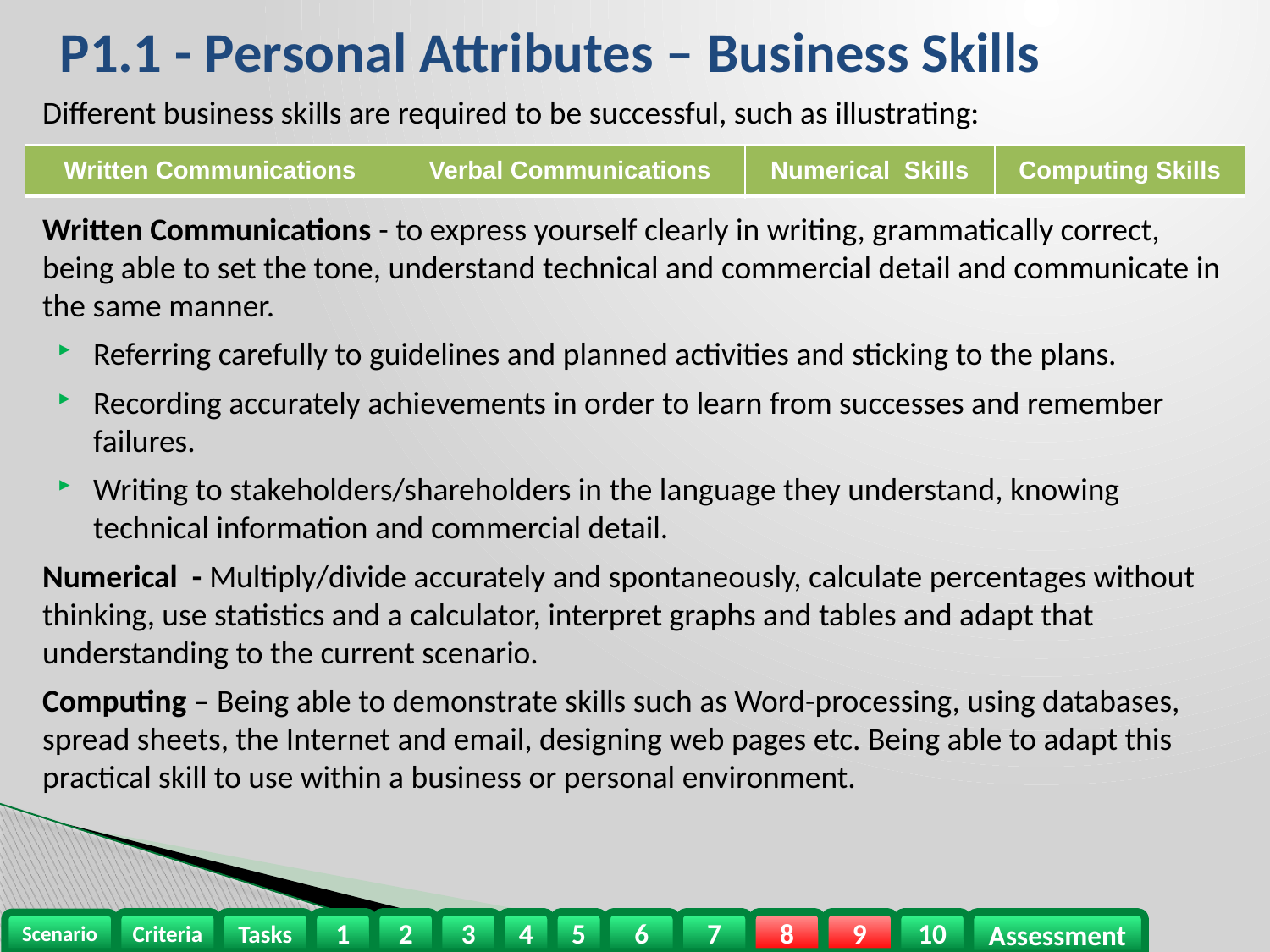

P1.1 - Personal Attributes – Business Skills
Different business skills are required to be successful, such as illustrating:

Written Communications - to express yourself clearly in writing, grammatically correct, being able to set the tone, understand technical and commercial detail and communicate in the same manner.
Referring carefully to guidelines and planned activities and sticking to the plans.
Recording accurately achievements in order to learn from successes and remember failures.
Writing to stakeholders/shareholders in the language they understand, knowing technical information and commercial detail.
Numerical  - Multiply/divide accurately and spontaneously, calculate percentages without thinking, use statistics and a calculator, interpret graphs and tables and adapt that understanding to the current scenario.
Computing – Being able to demonstrate skills such as Word-processing, using databases, spread sheets, the Internet and email, designing web pages etc. Being able to adapt this practical skill to use within a business or personal environment.
| Written Communications | Verbal Communications | Numerical Skills | Computing Skills |
| --- | --- | --- | --- |